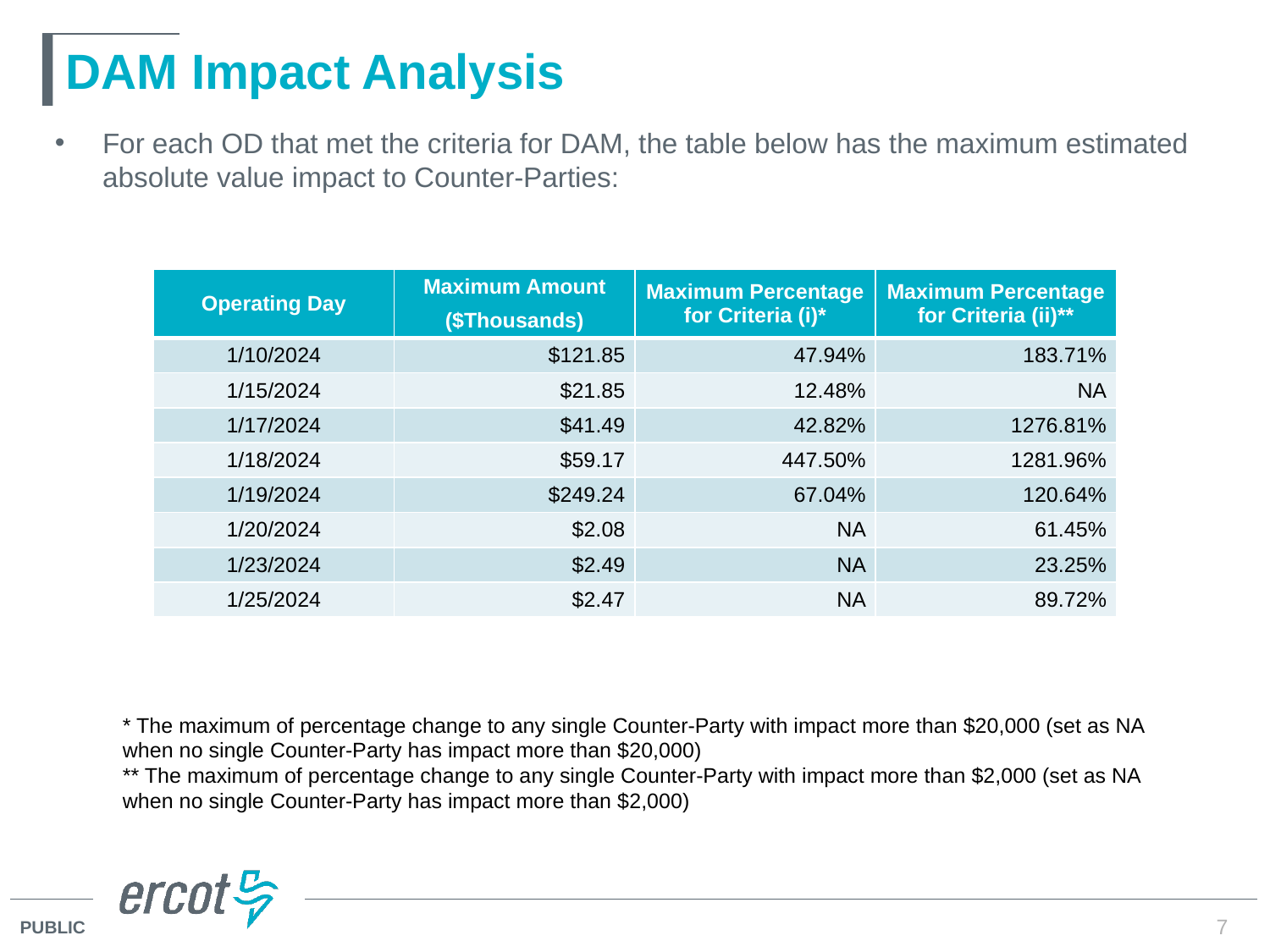

# DAM Impact Analysis
For each OD that met the criteria for DAM, the table below has the maximum estimated absolute value impact to Counter-Parties:

| Operating Day | Maximum Amount ($Thousands) | Maximum Percentage for Criteria (i)\* | Maximum Percentage for Criteria (ii)\*\* |
| --- | --- | --- | --- |
| 1/10/2024 | $121.85 | 47.94% | 183.71% |
| 1/15/2024 | $21.85 | 12.48% | NA |
| 1/17/2024 | $41.49 | 42.82% | 1276.81% |
| 1/18/2024 | $59.17 | 447.50% | 1281.96% |
| 1/19/2024 | $249.24 | 67.04% | 120.64% |
| 1/20/2024 | $2.08 | NA | 61.45% |
| 1/23/2024 | $2.49 | NA | 23.25% |
| 1/25/2024 | $2.47 | NA | 89.72% |
* The maximum of percentage change to any single Counter-Party with impact more than $20,000 (set as NA when no single Counter-Party has impact more than $20,000)
** The maximum of percentage change to any single Counter-Party with impact more than $2,000 (set as NA when no single Counter-Party has impact more than $2,000)
7